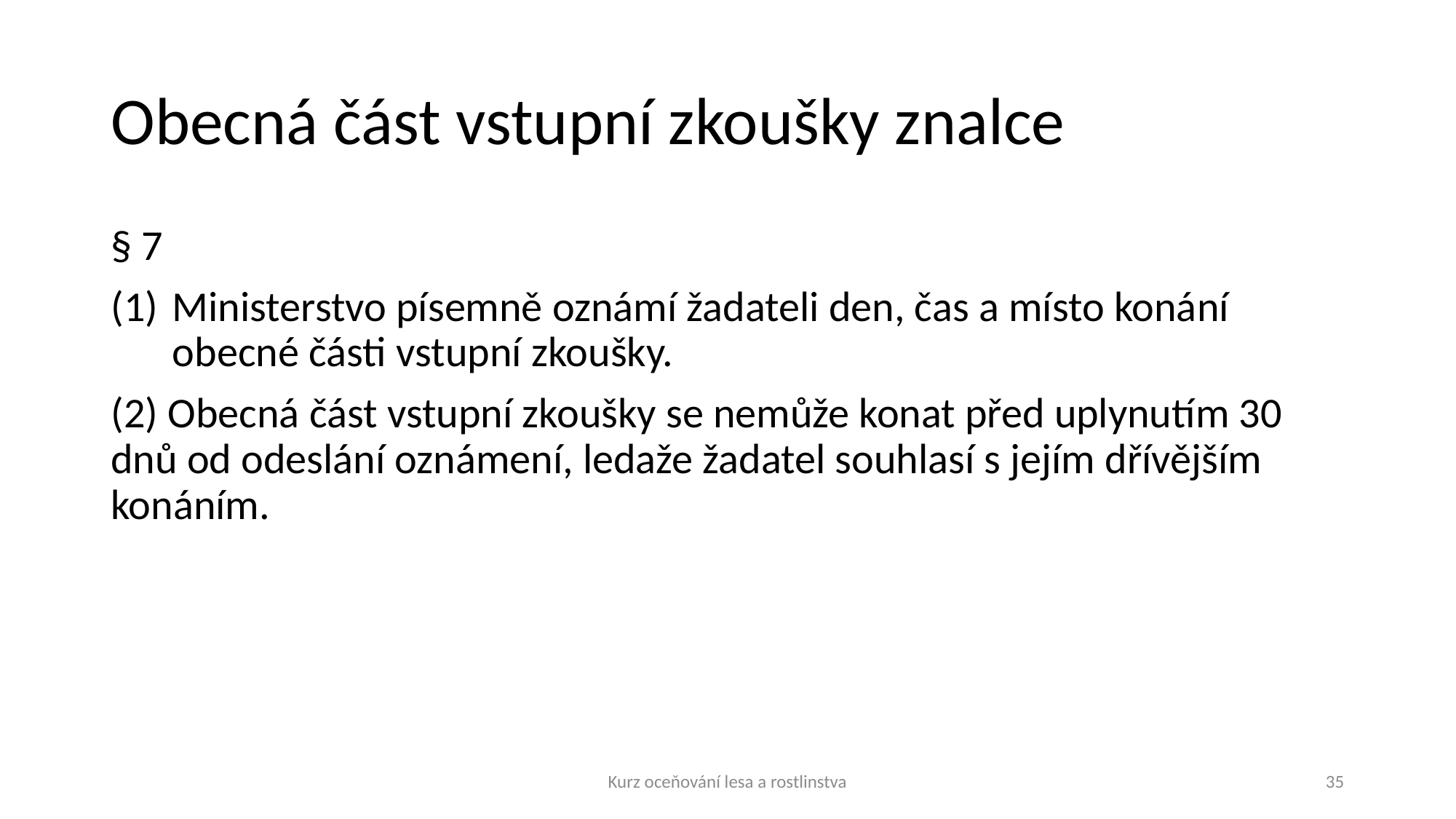

# Obecná část vstupní zkoušky znalce
§ 7
Ministerstvo písemně oznámí žadateli den, čas a místo konání obecné části vstupní zkoušky.
(2) Obecná část vstupní zkoušky se nemůže konat před uplynutím 30 dnů od odeslání oznámení, ledaže žadatel souhlasí s jejím dřívějším konáním.
Kurz oceňování lesa a rostlinstva
35